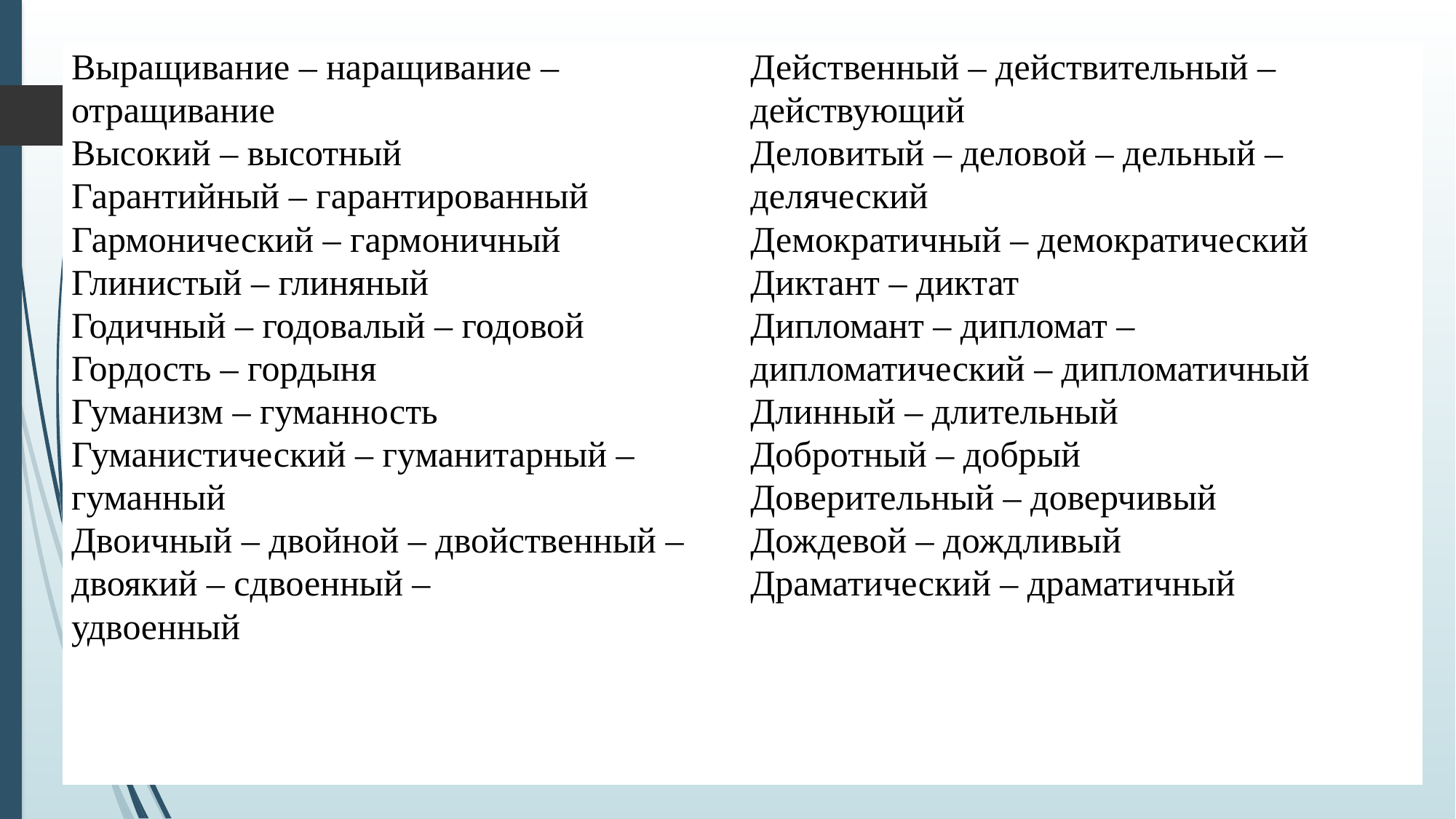

| Выращивание – наращивание – отращивание Высокий – высотный Гарантийный – гарантированный Гармонический – гармоничный Глинистый – глиняный Годичный – годовалый – годовой Гордость – гордыня Гуманизм – гуманность Гуманистический – гуманитарный – гуманный Двоичный – двойной – двойственный – двоякий – сдвоенный – удвоенный | Действенный – действительный – действующий Деловитый – деловой – дельный – деляческий Демократичный – демократический Диктант – диктат Дипломант – дипломат – дипломатический – дипломатичный Длинный – длительный Добротный – добрый Доверительный – доверчивый Дождевой – дождливый Драматический – драматичный |
| --- | --- |